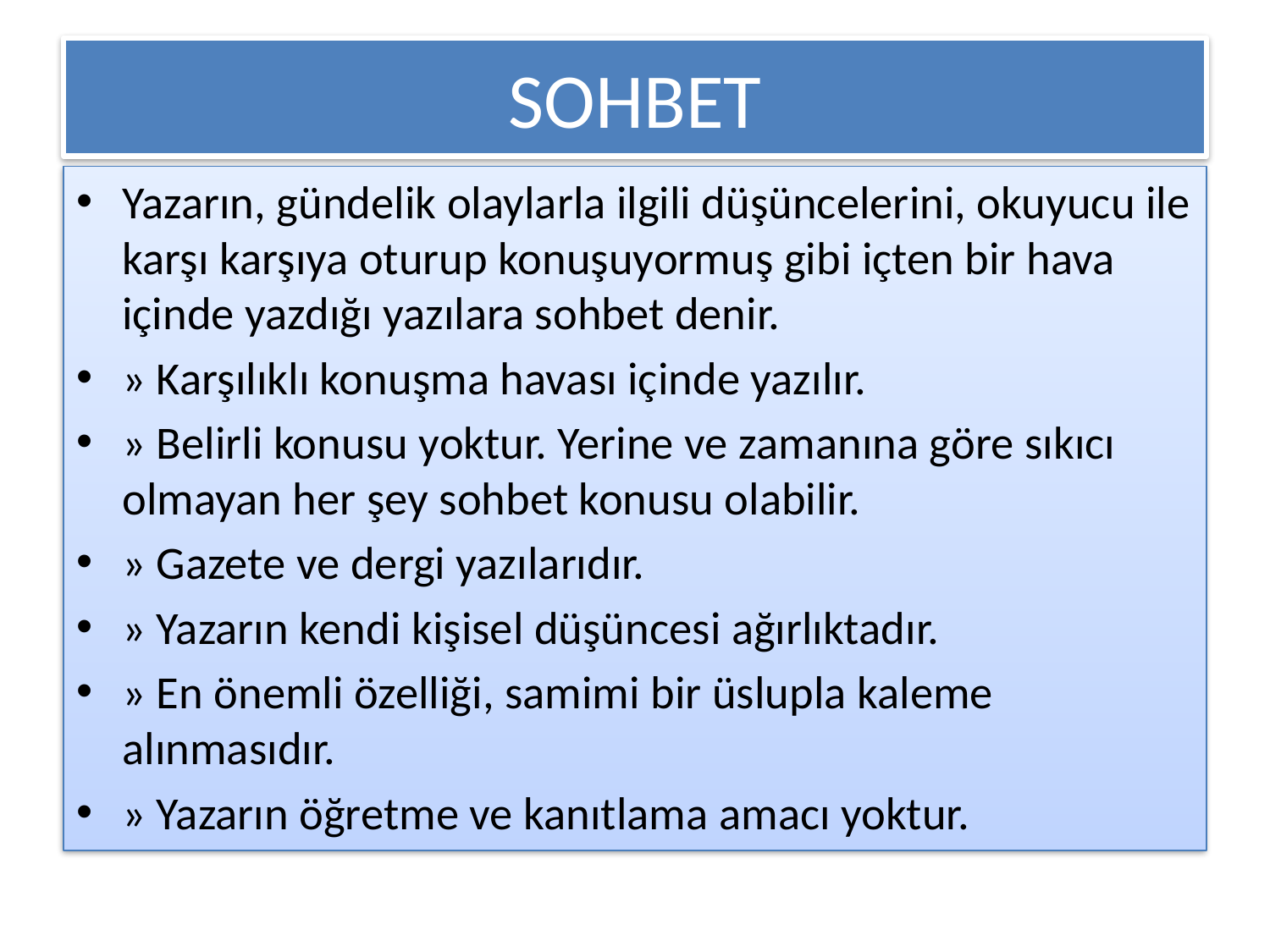

# SOHBET
Yazarın, gündelik olaylarla ilgili düşüncelerini, okuyucu ile karşı karşıya oturup konuşuyormuş gibi içten bir hava içinde yazdığı yazılara sohbet denir.
» Karşılıklı konuşma havası içinde yazılır.
» Belirli konusu yoktur. Yerine ve zamanına göre sıkıcı olmayan her şey sohbet konusu olabilir.
» Gazete ve dergi yazılarıdır.
» Yazarın kendi kişisel düşüncesi ağırlıktadır.
» En önemli özelliği, samimi bir üslupla kaleme alınmasıdır.
» Yazarın öğretme ve kanıtlama amacı yoktur.